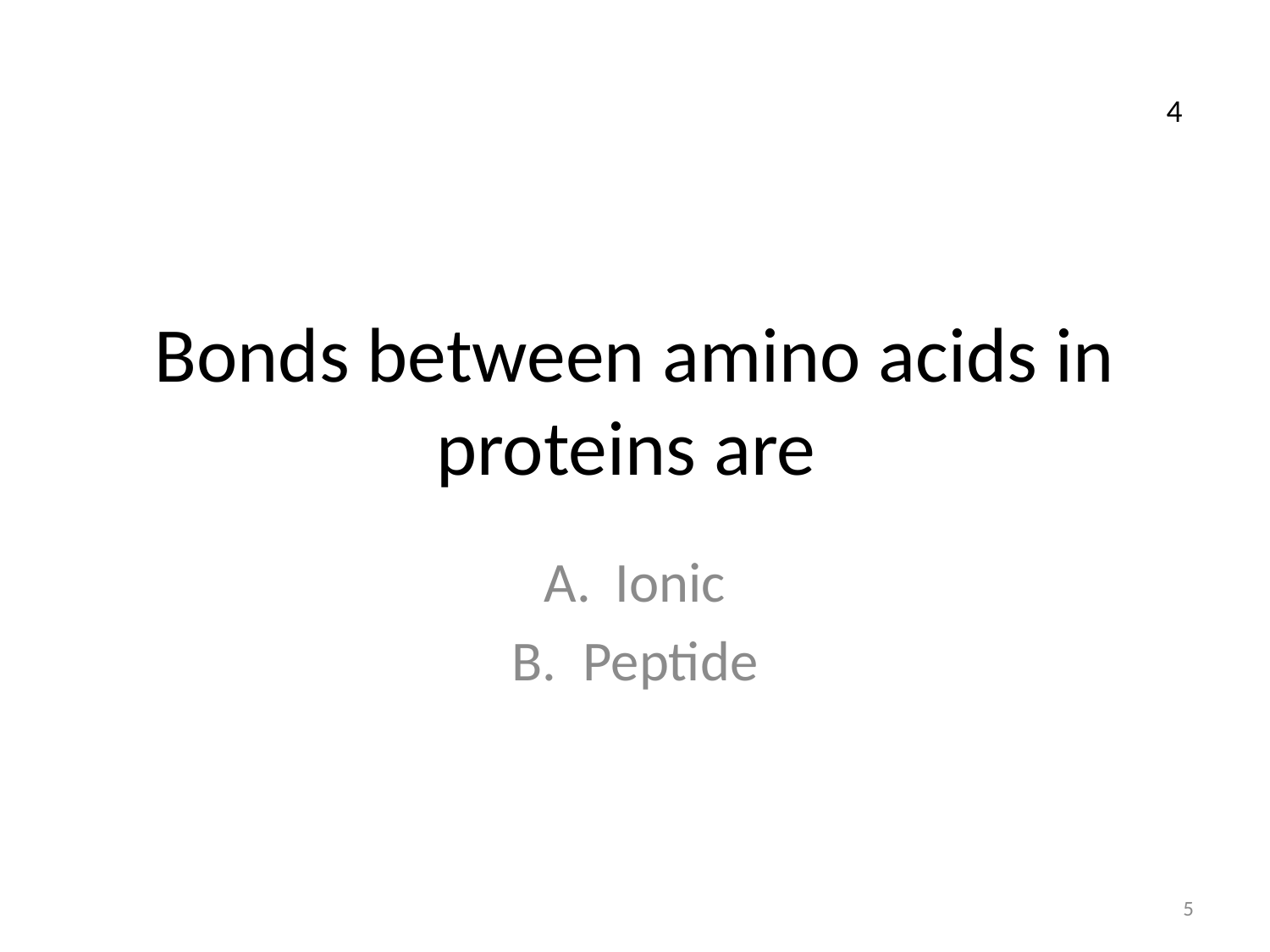

4
# Bonds between amino acids in proteins are
Ionic
Peptide

5